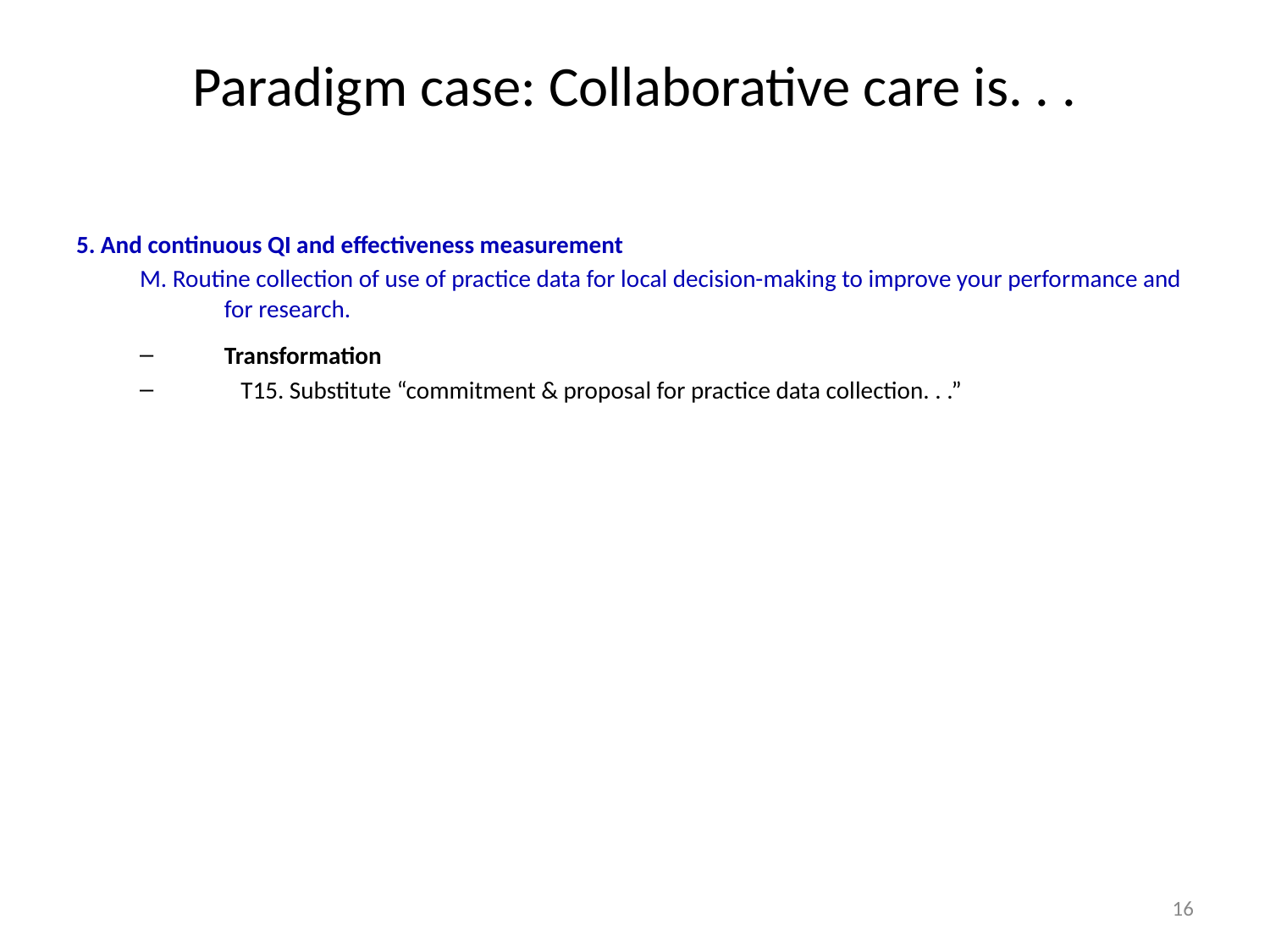

# Paradigm case: Collaborative care is. . .
5. And continuous QI and effectiveness measurement
M. Routine collection of use of practice data for local decision-making to improve your performance and for research.
Transformation
   T15. Substitute “commitment & proposal for practice data collection. . .”

16